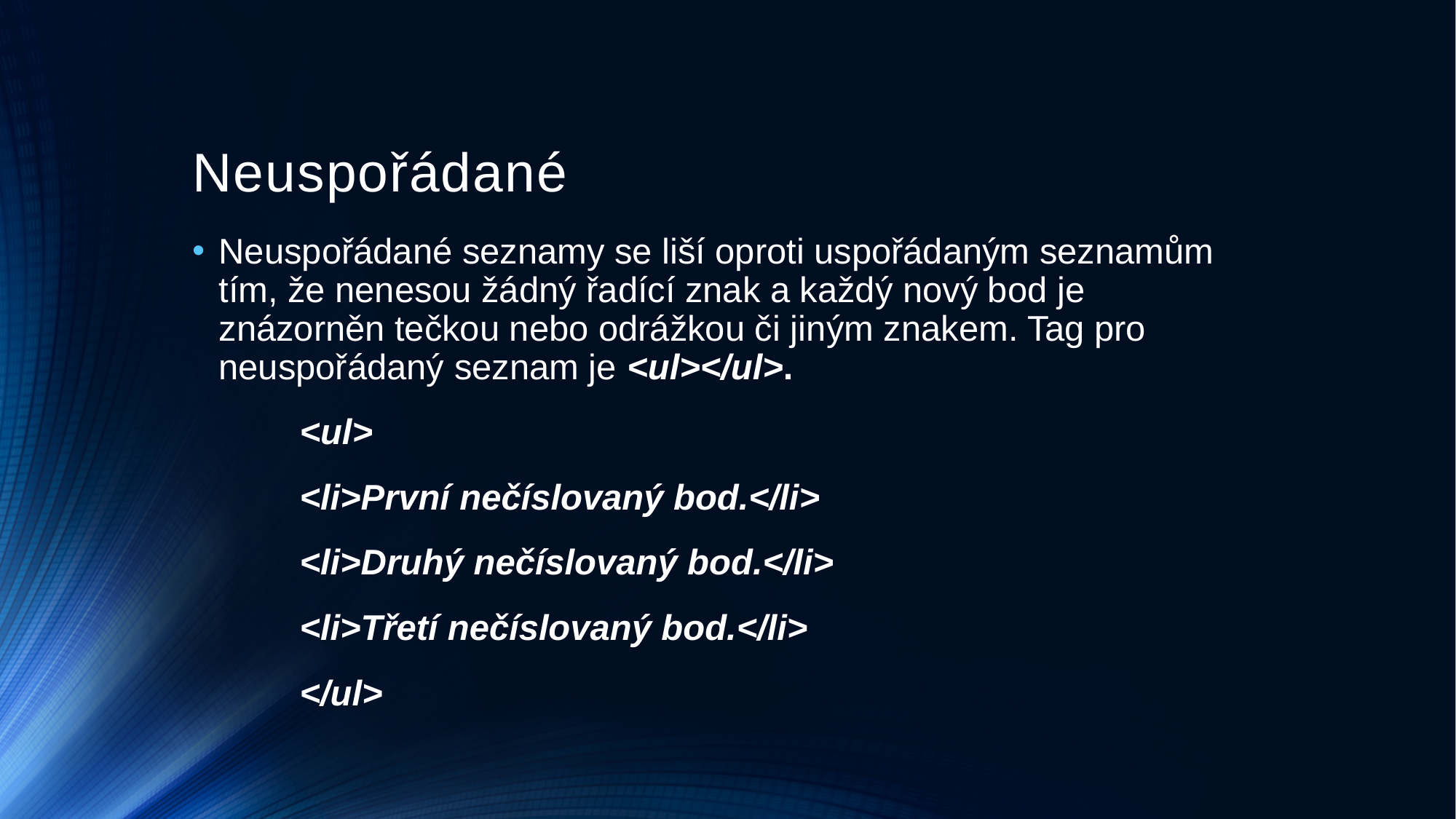

# Neuspořádané
Neuspořádané seznamy se liší oproti uspořádaným seznamům tím, že nenesou žádný řadící znak a každý nový bod je znázorněn tečkou nebo odrážkou či jiným znakem. Tag pro neuspořádaný seznam je <ul></ul>.
		<ul>
			<li>První nečíslovaný bod.</li>
			<li>Druhý nečíslovaný bod.</li>
			<li>Třetí nečíslovaný bod.</li>
		</ul>